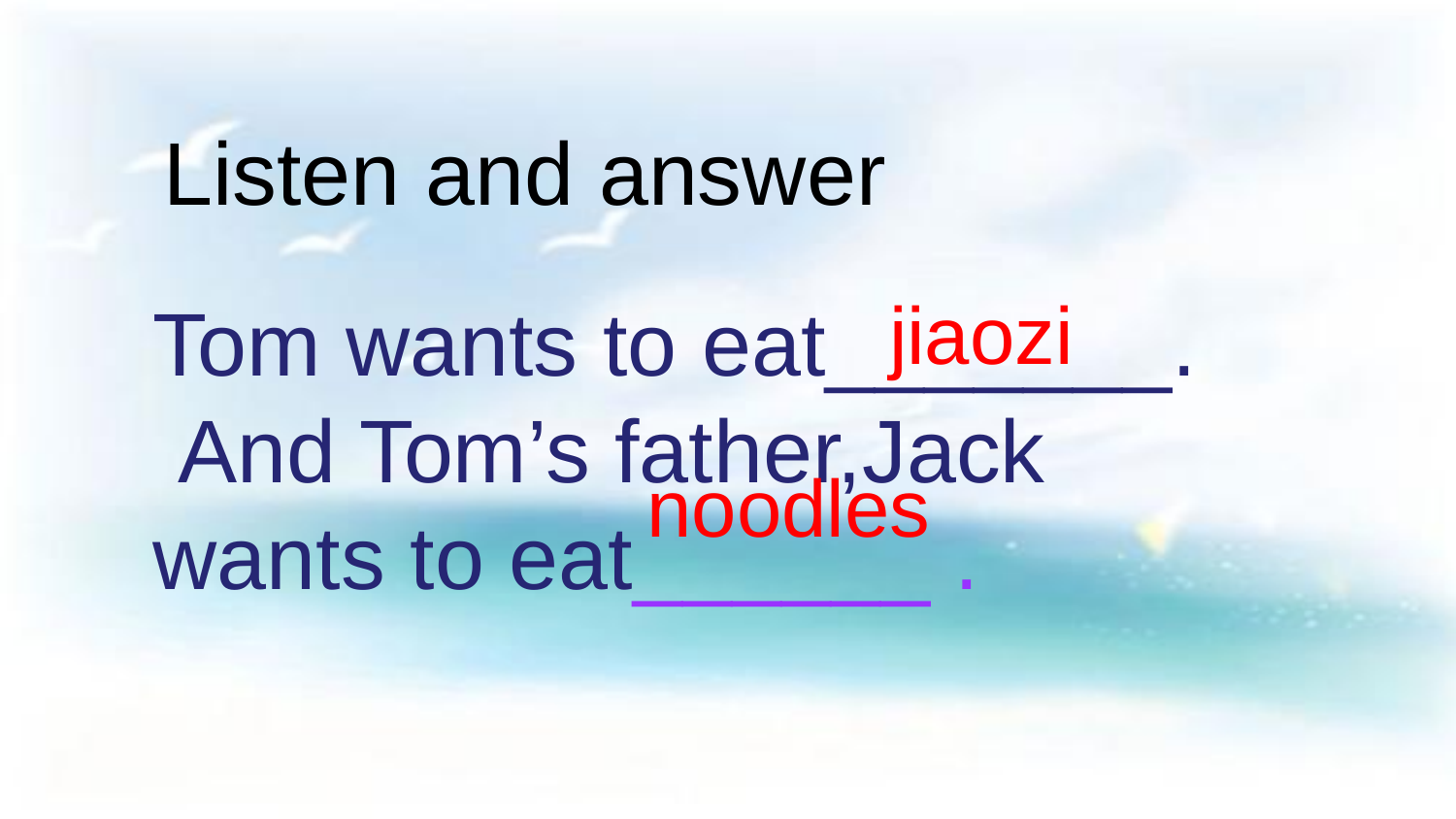

# Listen and answer
jiaozi
Tom wants to eat_______.
 And Tom’s father,Jack wants to eat______ .
noodles